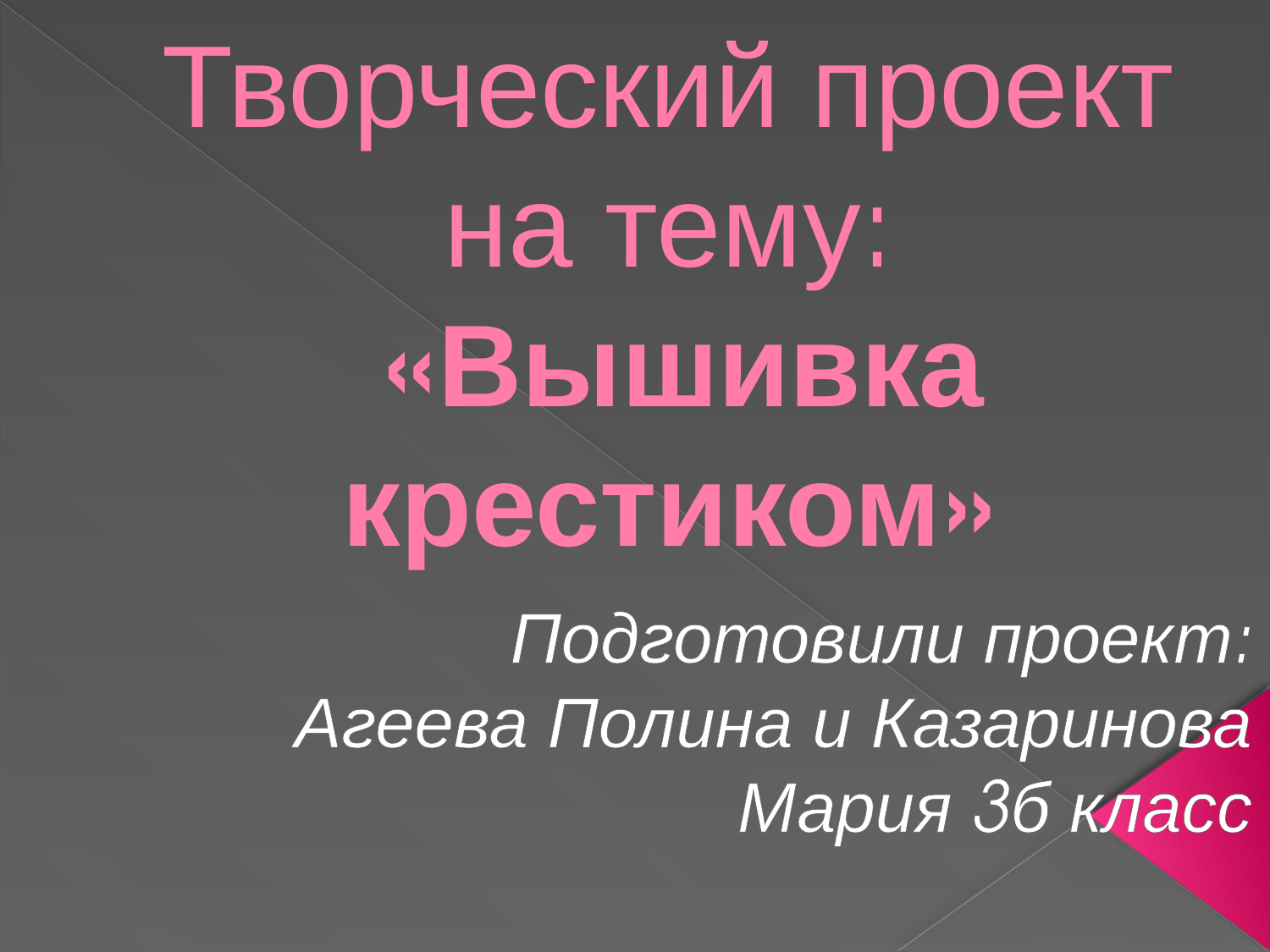

# Творческий проект на тему: «Вышивка крестиком»
Подготовили проект:
 Агеева Полина и Казаринова Мария 3б класс